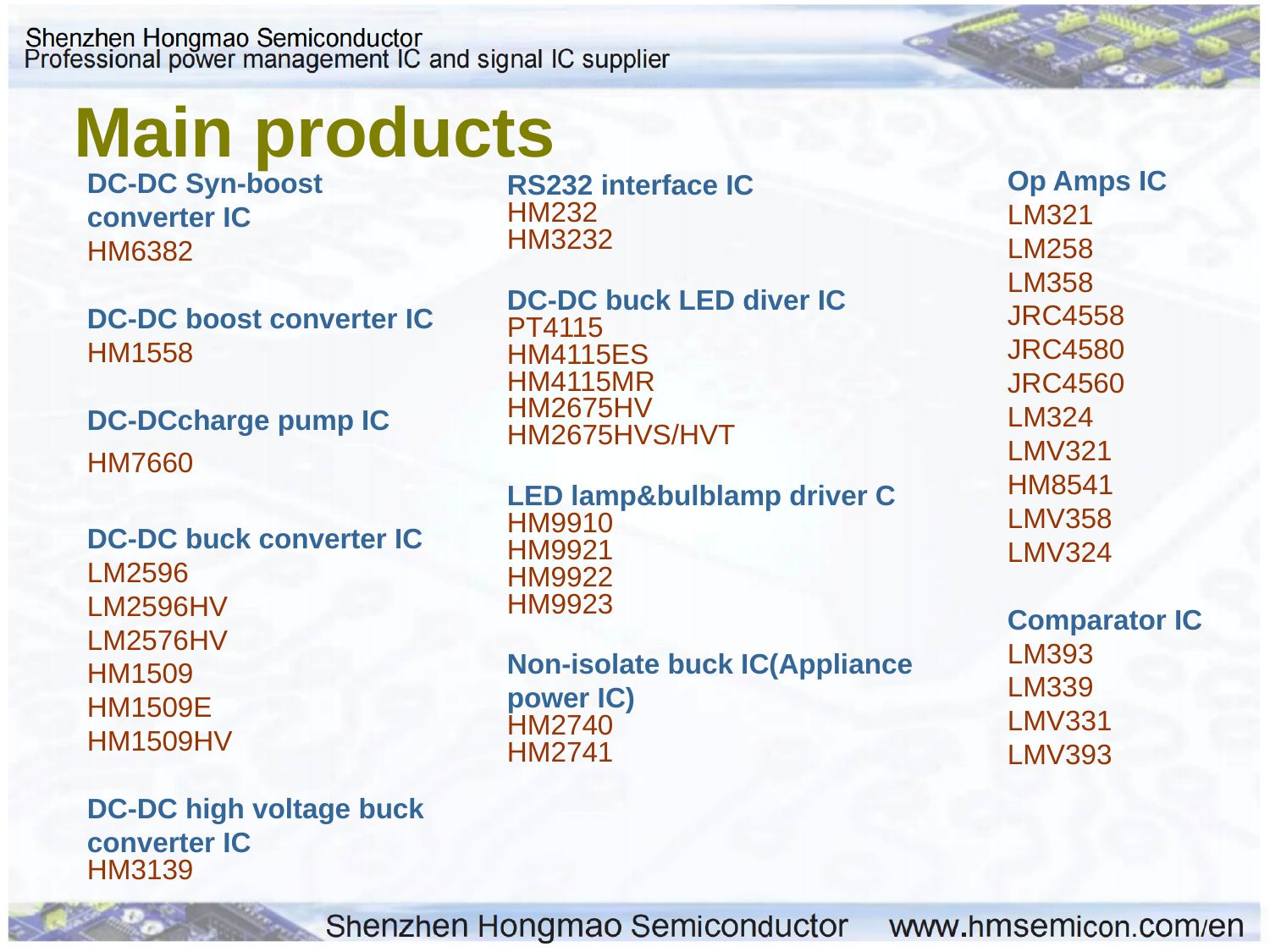

Main products

RS232 interface IC
HM232
HM3232

DC-DC buck LED diver IC
PT4115
HM4115ES
HM4115MR
HM2675HV
HM2675HVS/HVT

LED lamp&bulblamp driver C
HM9910
HM9921
HM9922
HM9923

Non-isolate buck IC(Appliance
power IC)
HM2740
HM2741

Op Amps IC
LM321
LM258
LM358
JRC4558
JRC4580
JRC4560
LM324
LMV321
HM8541
LMV358
LMV324

Comparator IC
LM393
LM339
LMV331
LMV393
DC-DC Syn-boost
converter IC
HM6382

DC-DC boost converter IC
HM1558

DC-DCcharge pump IC
HM7660

DC-DC buck converter IC
LM2596
LM2596HV
LM2576HV
HM1509
HM1509E
HM1509HV

DC-DC high voltage buck
converter IC
HM3139